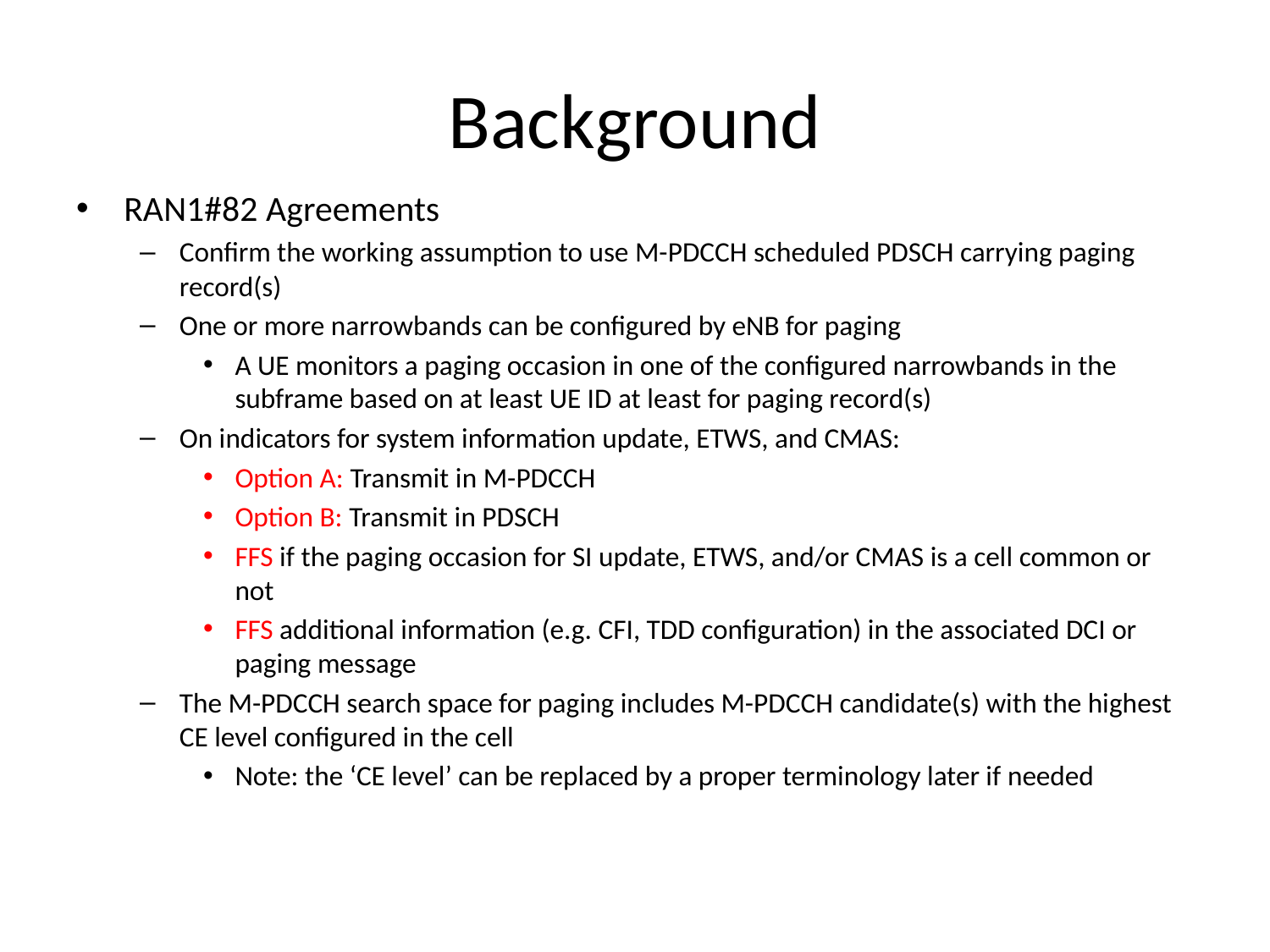

# Background
RAN1#82 Agreements
Confirm the working assumption to use M-PDCCH scheduled PDSCH carrying paging record(s)
One or more narrowbands can be configured by eNB for paging
A UE monitors a paging occasion in one of the configured narrowbands in the subframe based on at least UE ID at least for paging record(s)
On indicators for system information update, ETWS, and CMAS:
Option A: Transmit in M-PDCCH
Option B: Transmit in PDSCH
FFS if the paging occasion for SI update, ETWS, and/or CMAS is a cell common or not
FFS additional information (e.g. CFI, TDD configuration) in the associated DCI or paging message
The M-PDCCH search space for paging includes M-PDCCH candidate(s) with the highest CE level configured in the cell
Note: the ‘CE level’ can be replaced by a proper terminology later if needed